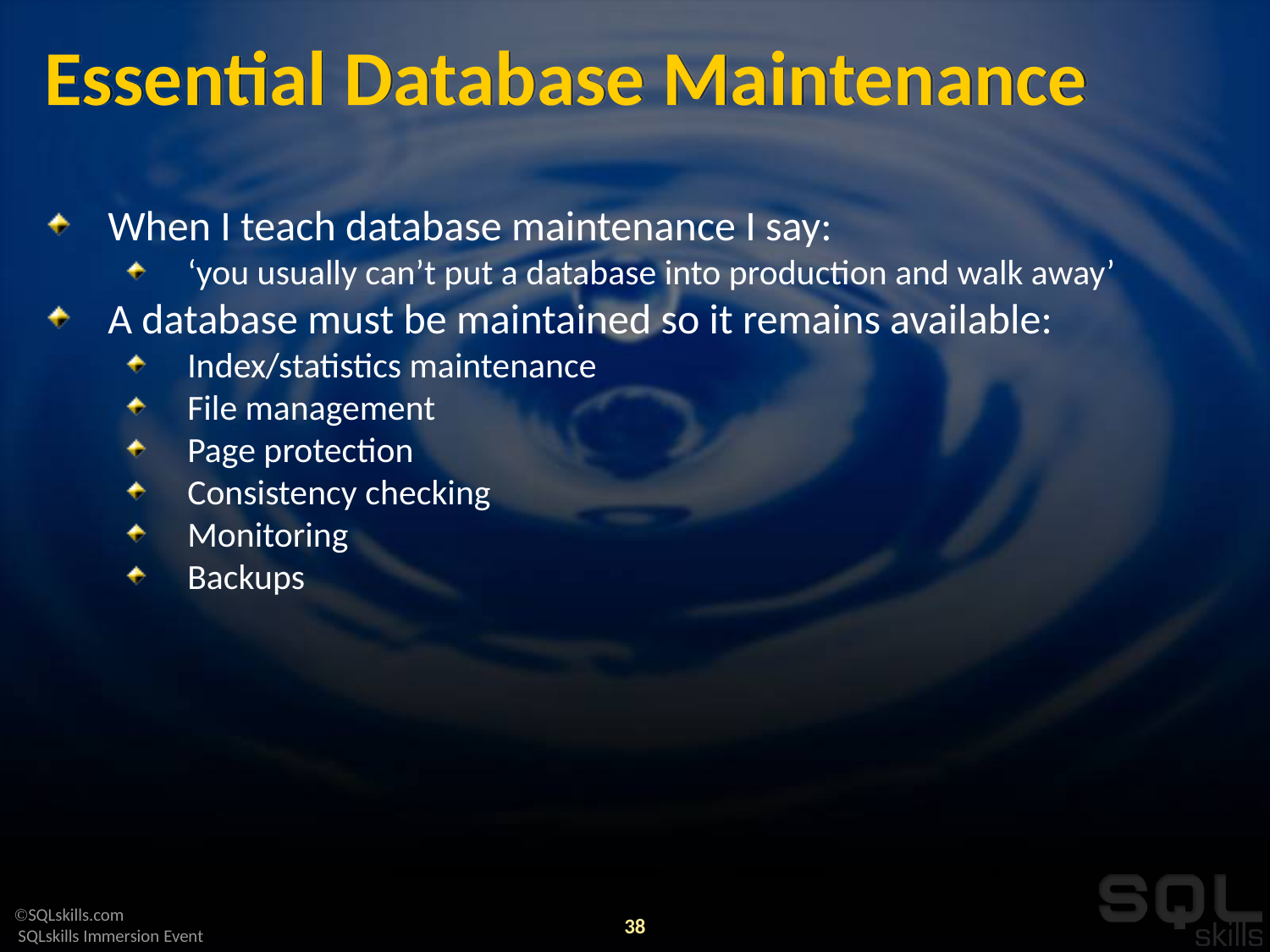

# Essential Database Maintenance
When I teach database maintenance I say:
‘you usually can’t put a database into production and walk away’
A database must be maintained so it remains available:
Index/statistics maintenance
File management
Page protection
Consistency checking
Monitoring
Backups
38